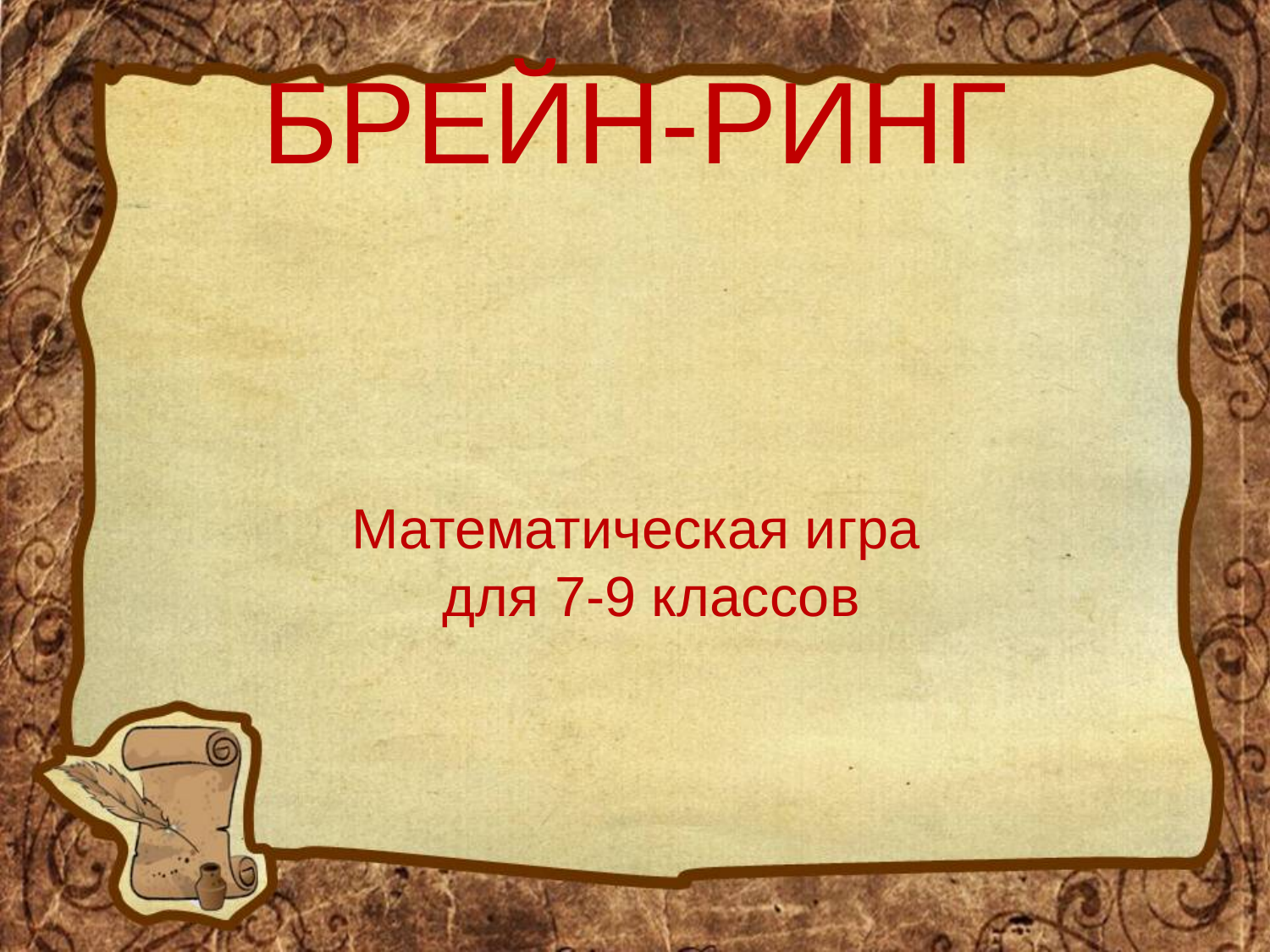

# БРЕЙН-РИНГ

Математическая игра
для 7-9 классов